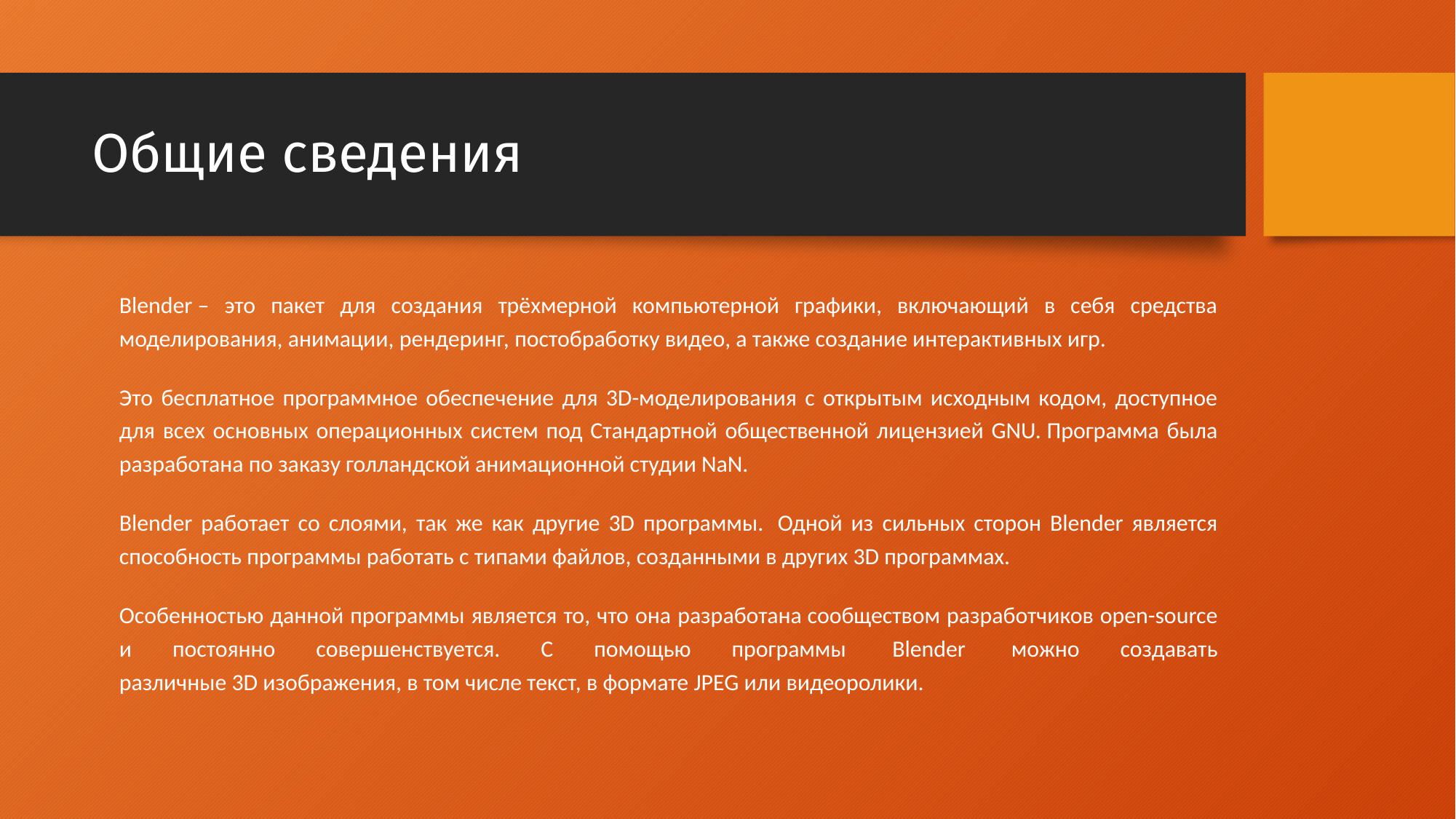

# Общие сведения
Blender – это пакет для создания трёхмерной компьютерной графики, включающий в себя средства моделирования, анимации, рендеринг, постобработку видео, а также создание интерактивных игр.
Это бесплатное программное обеспечение для 3D-моделирования с открытым исходным кодом, доступное для всех основных операционных систем под Стандартной общественной лицензией GNU. Программа была разработана по заказу голландской анимационной студии NaN.
Blender работает со слоями, так же как другие 3D программы.  Одной из сильных сторон Blender является способность программы работать с типами файлов, созданными в других 3D программах.
Особенностью данной программы является то, что она разработана сообществом разработчиков open-sourcе и постоянно совершенствуется. С помощью программы  Blender  можно создавать различные 3D изображения, в том числе текст, в формате JPEG или видеоролики.